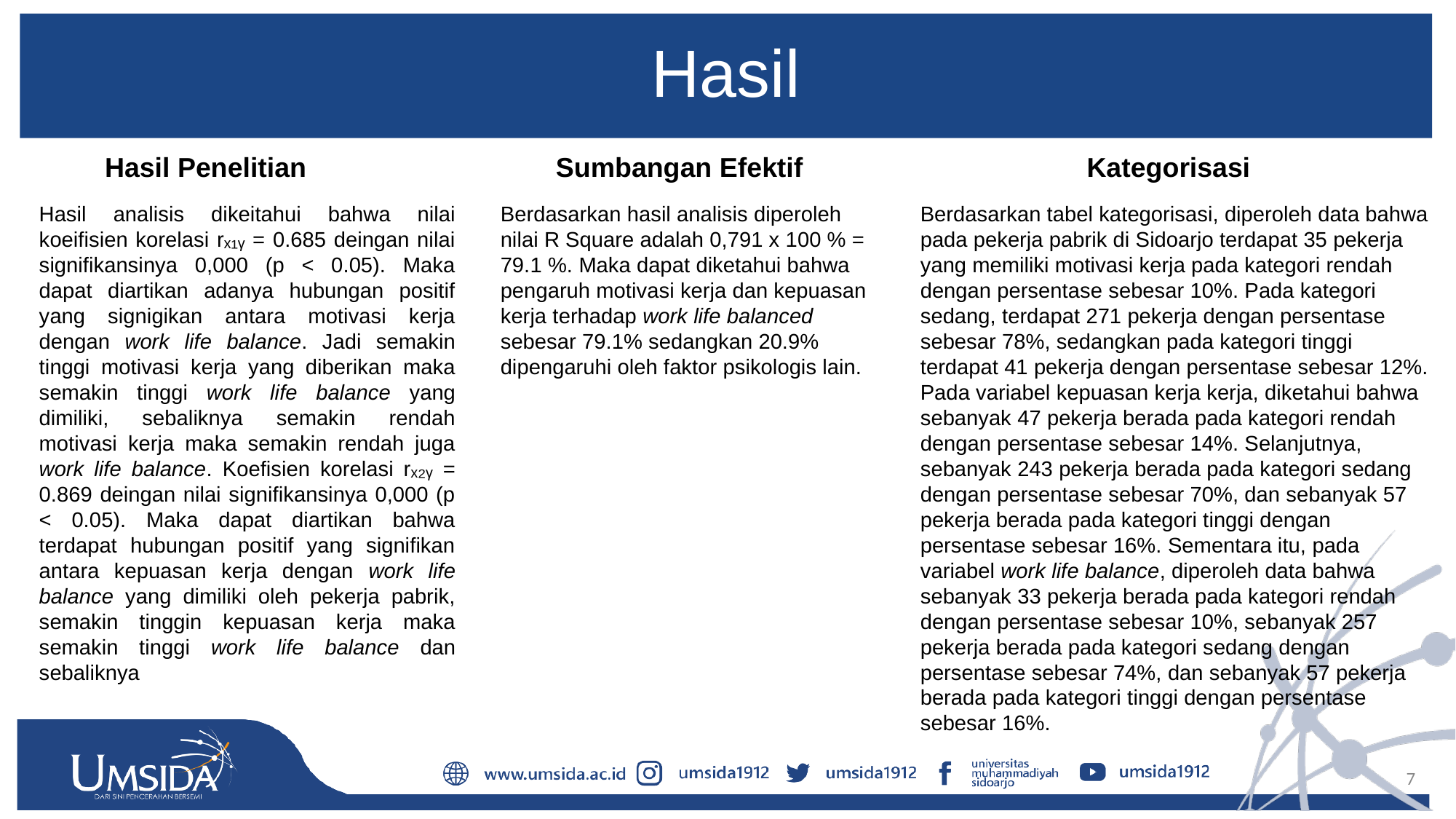

# Hasil
Hasil Penelitian
Sumbangan Efektif
Kategorisasi
Hasil analisis dikeitahui bahwa nilai koeifisien korelasi rₓ₁ᵧ = 0.685 deingan nilai signifikansinya 0,000 (p < 0.05). Maka dapat diartikan adanya hubungan positif yang signigikan antara motivasi kerja dengan work life balance. Jadi semakin tinggi motivasi kerja yang diberikan maka semakin tinggi work life balance yang dimiliki, sebaliknya semakin rendah motivasi kerja maka semakin rendah juga work life balance. Koefisien korelasi rₓ₂ᵧ = 0.869 deingan nilai signifikansinya 0,000 (p < 0.05). Maka dapat diartikan bahwa terdapat hubungan positif yang signifikan antara kepuasan kerja dengan work life balance yang dimiliki oleh pekerja pabrik, semakin tinggin kepuasan kerja maka semakin tinggi work life balance dan sebaliknya
Berdasarkan hasil analisis diperoleh nilai R Square adalah 0,791 x 100 % = 79.1 %. Maka dapat diketahui bahwa pengaruh motivasi kerja dan kepuasan kerja terhadap work life balanced sebesar 79.1% sedangkan 20.9% dipengaruhi oleh faktor psikologis lain.
Berdasarkan tabel kategorisasi, diperoleh data bahwa pada pekerja pabrik di Sidoarjo terdapat 35 pekerja yang memiliki motivasi kerja pada kategori rendah dengan persentase sebesar 10%. Pada kategori sedang, terdapat 271 pekerja dengan persentase sebesar 78%, sedangkan pada kategori tinggi terdapat 41 pekerja dengan persentase sebesar 12%. Pada variabel kepuasan kerja kerja, diketahui bahwa sebanyak 47 pekerja berada pada kategori rendah dengan persentase sebesar 14%. Selanjutnya, sebanyak 243 pekerja berada pada kategori sedang dengan persentase sebesar 70%, dan sebanyak 57 pekerja berada pada kategori tinggi dengan persentase sebesar 16%. Sementara itu, pada variabel work life balance, diperoleh data bahwa sebanyak 33 pekerja berada pada kategori rendah dengan persentase sebesar 10%, sebanyak 257 pekerja berada pada kategori sedang dengan persentase sebesar 74%, dan sebanyak 57 pekerja berada pada kategori tinggi dengan persentase sebesar 16%.